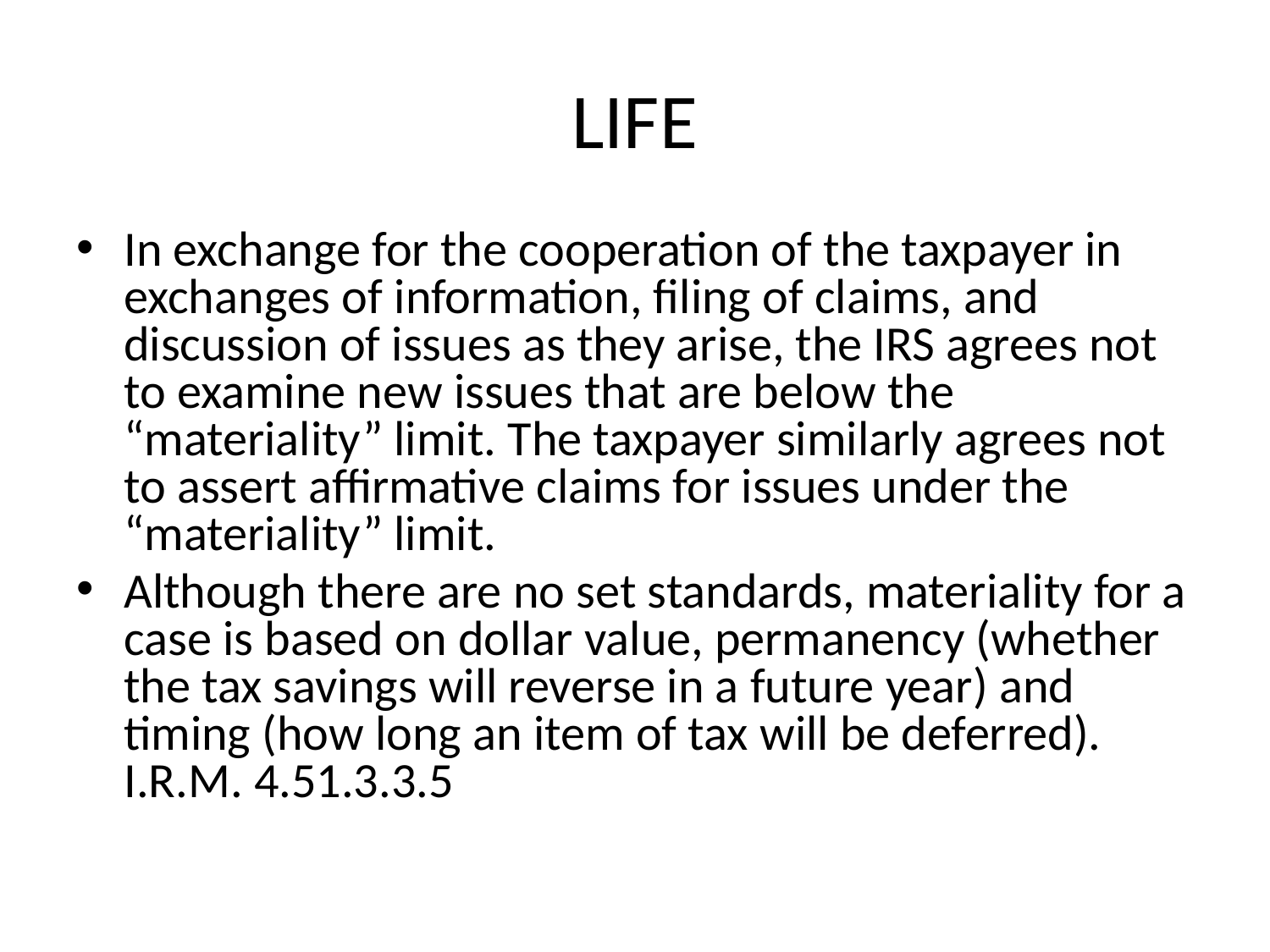

# LIFE
In exchange for the cooperation of the taxpayer in exchanges of information, filing of claims, and discussion of issues as they arise, the IRS agrees not to examine new issues that are below the “materiality” limit. The taxpayer similarly agrees not to assert affirmative claims for issues under the “materiality” limit.
Although there are no set standards, materiality for a case is based on dollar value, permanency (whether the tax savings will reverse in a future year) and timing (how long an item of tax will be deferred). I.R.M. 4.51.3.3.5